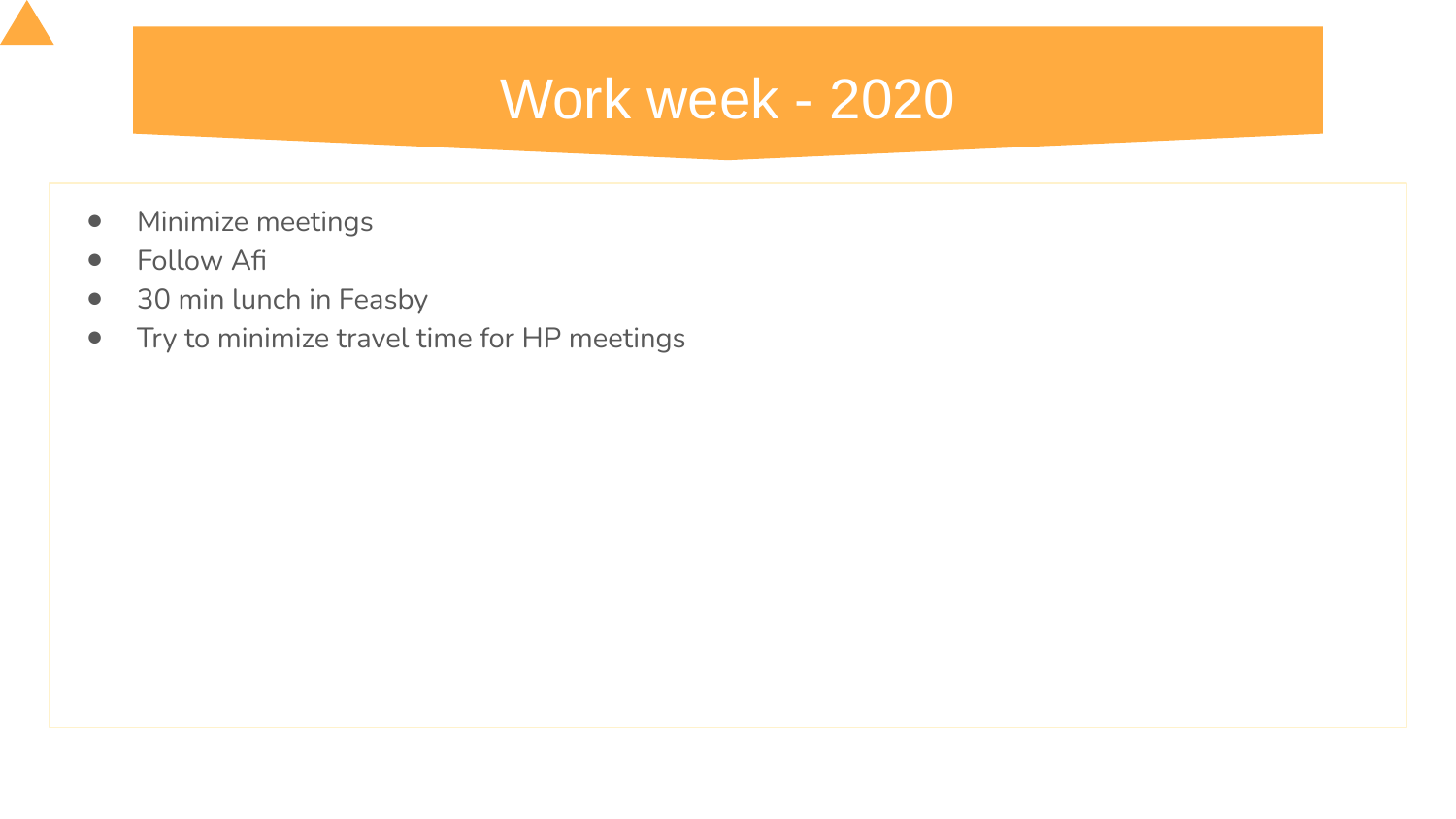

# Work week - 2020
Minimize meetings
Follow Afi
30 min lunch in Feasby
Try to minimize travel time for HP meetings